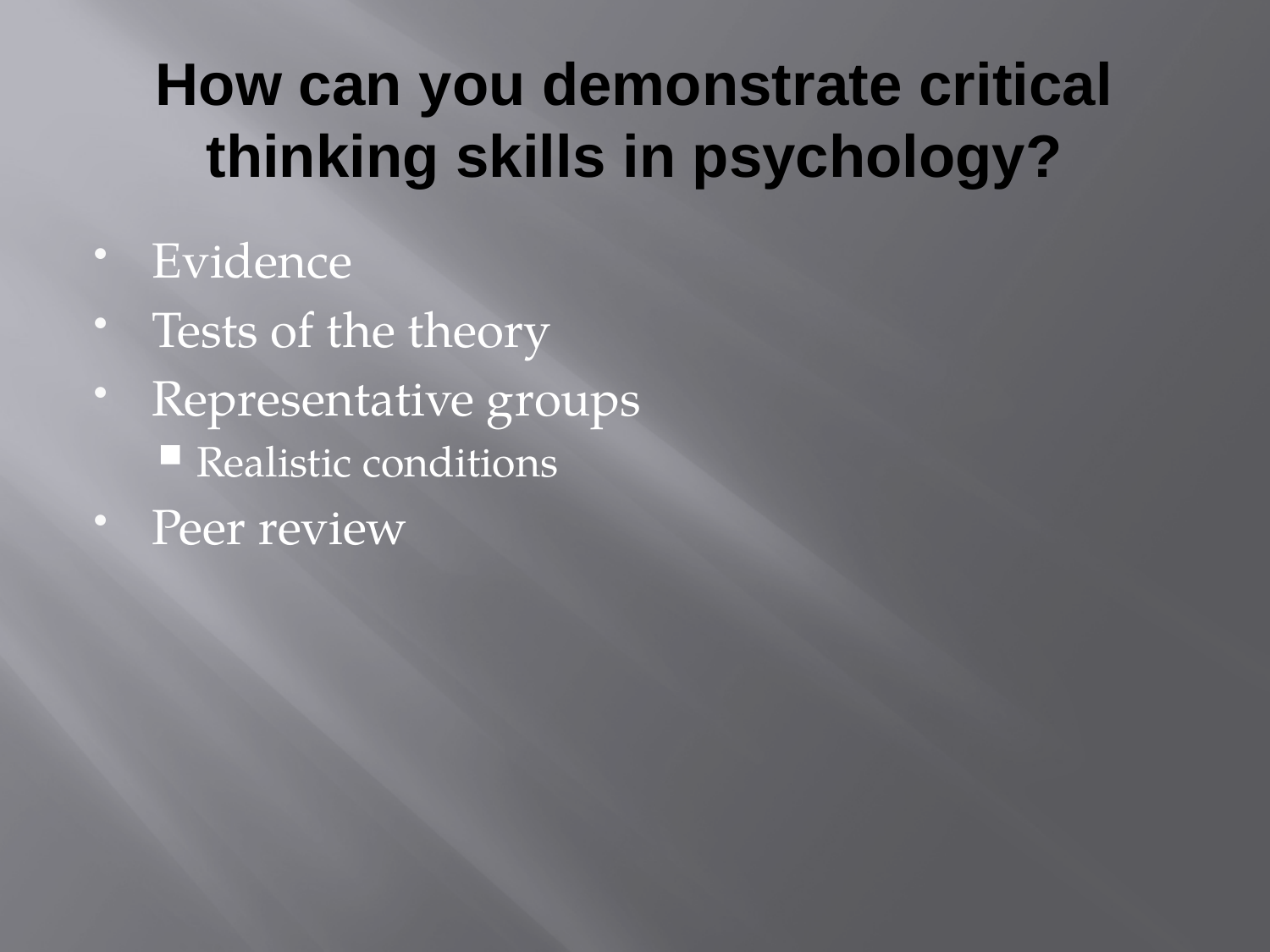

# How can you demonstrate critical thinking skills in psychology?
Evidence
Tests of the theory
Representative groups
Realistic conditions
Peer review